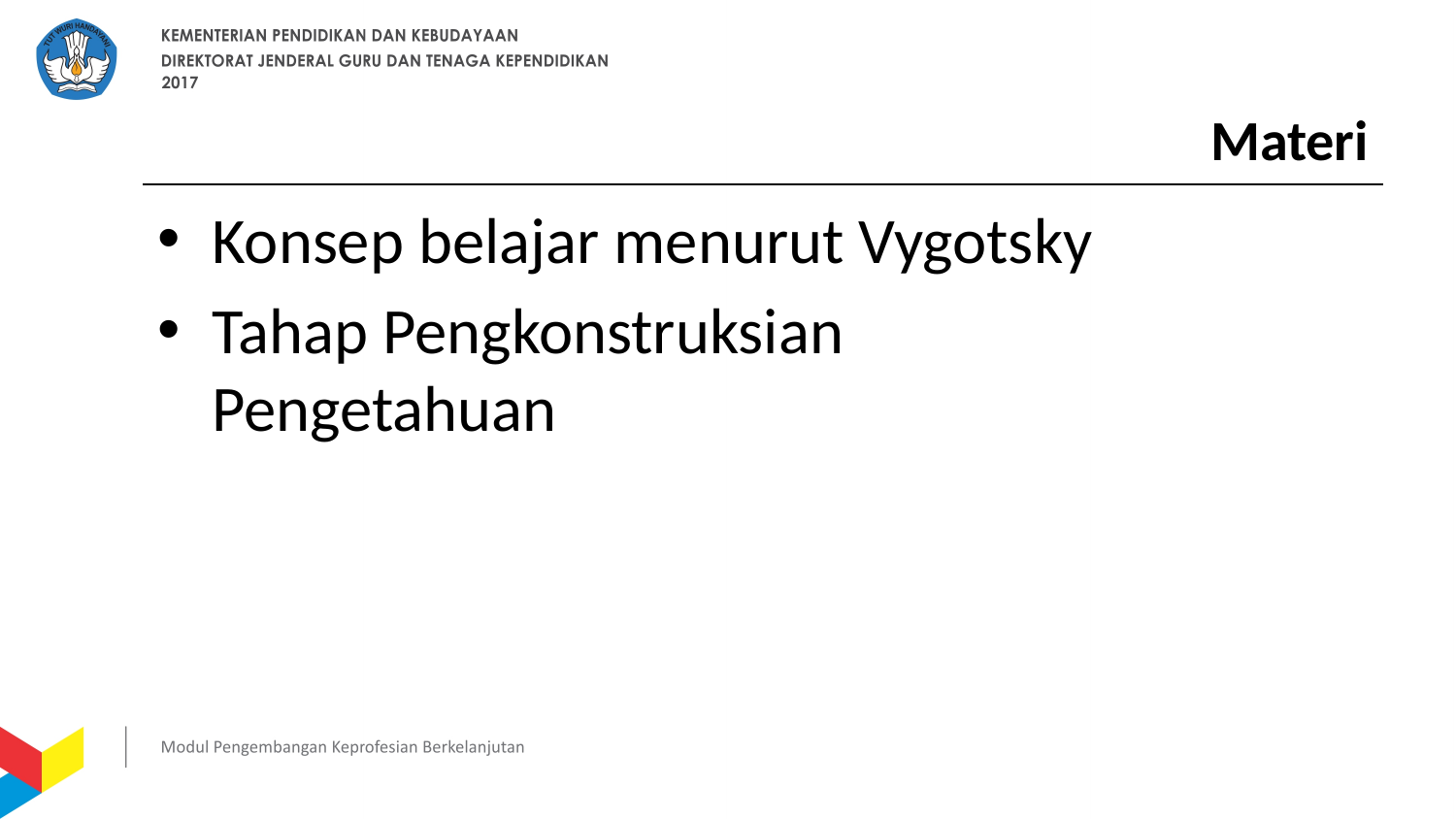

# Materi
Konsep belajar menurut Vygotsky
Tahap Pengkonstruksian Pengetahuan